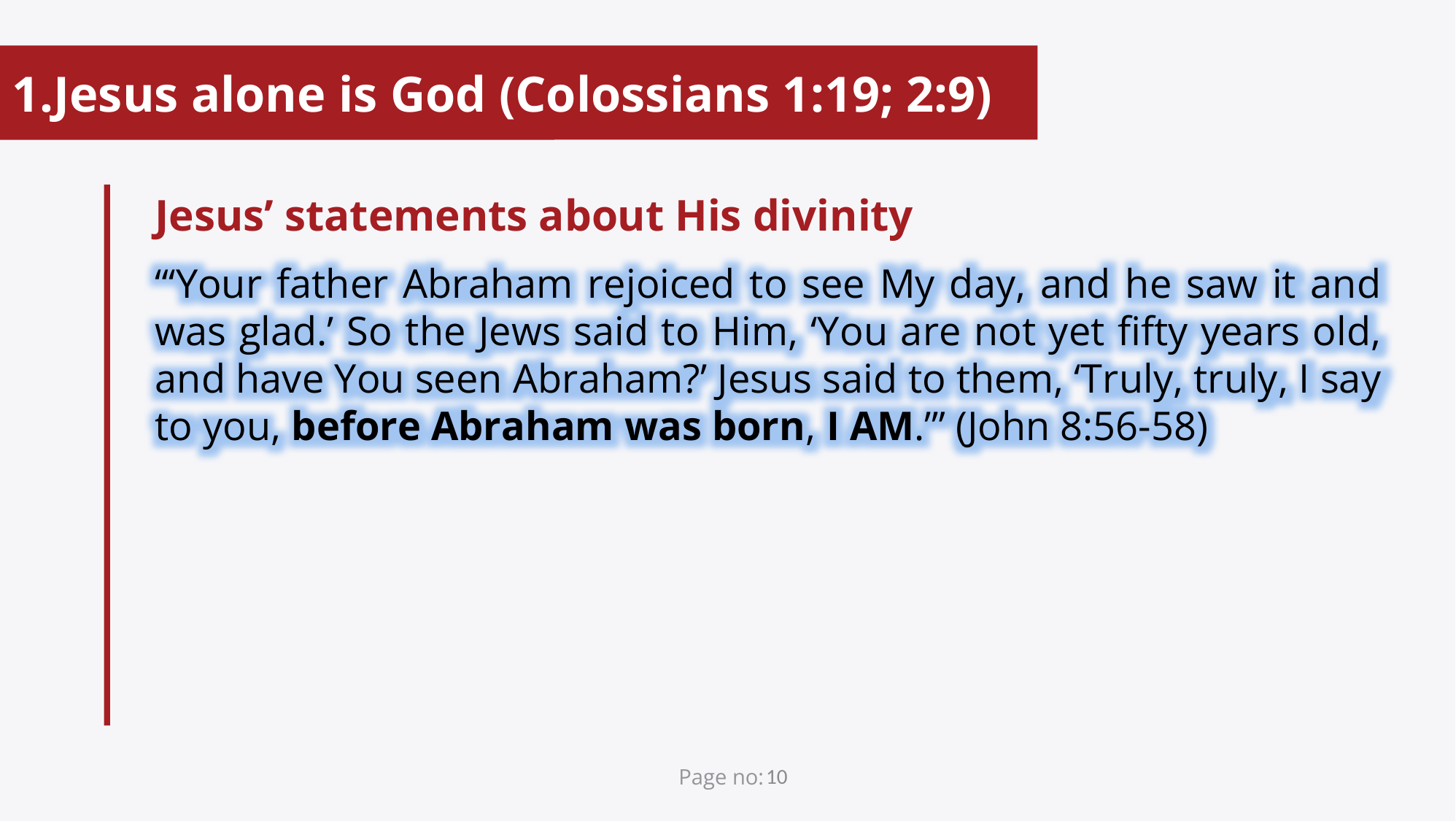

Jesus alone is God (Colossians 1:19; 2:9)
Jesus’ statements about His divinity
“‘Your father Abraham rejoiced to see My day, and he saw it and was glad.’ So the Jews said to Him, ‘You are not yet fifty years old, and have You seen Abraham?’ Jesus said to them, ‘Truly, truly, I say to you, before Abraham was born, I AM.’” (John 8:56-58)